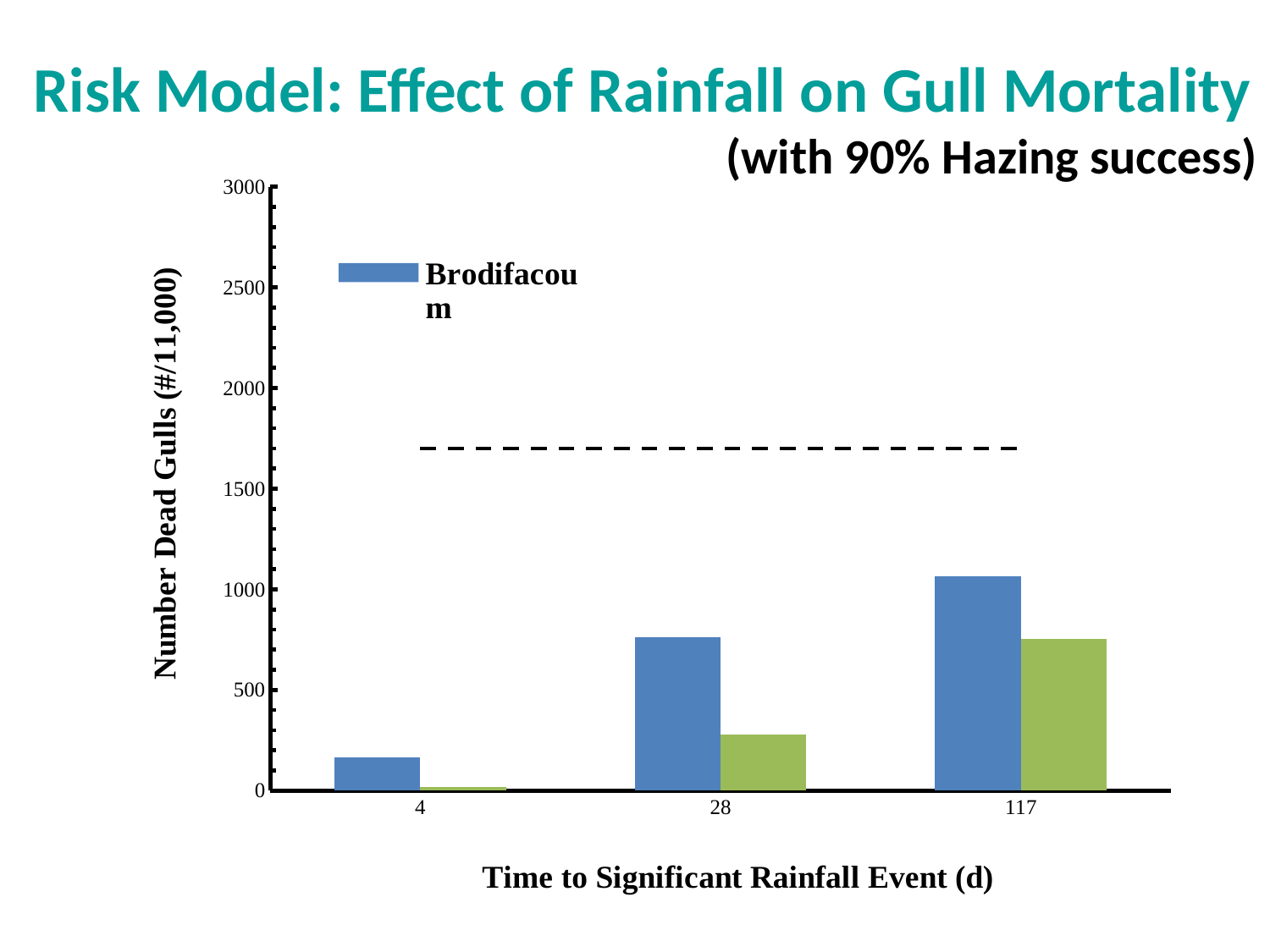

Risk Model: Effect of Rainfall on Gull Mortality
				(with 90% Hazing success)

### Chart

| Category | Brodifacoum | Diphacinone |  |
|---|---|---|---|
| 4 | 167.0 | 20.0 | 1700.0 |
| 28 | 764.0 | 279.0 | 1700.0 |
| 117 | 1063.0 | 753.0 | 1700.0 |